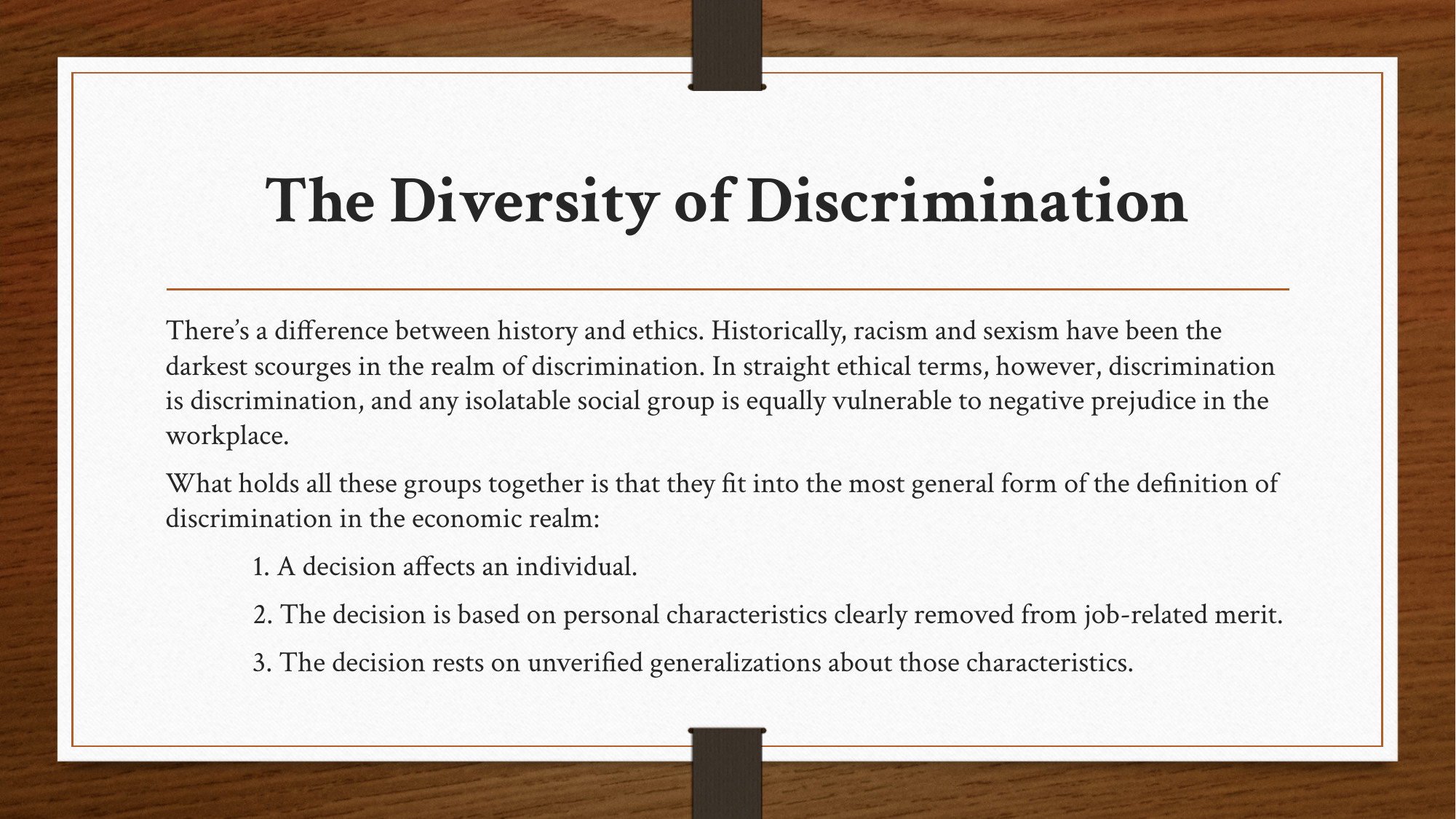

# The Diversity of Discrimination
There’s a difference between history and ethics. Historically, racism and sexism have been the darkest scourges in the realm of discrimination. In straight ethical terms, however, discrimination is discrimination, and any isolatable social group is equally vulnerable to negative prejudice in the workplace.
What holds all these groups together is that they fit into the most general form of the definition of discrimination in the economic realm:
	1. A decision affects an individual.
	2. The decision is based on personal characteristics clearly removed from job-related merit.
	3. The decision rests on unverified generalizations about those characteristics.